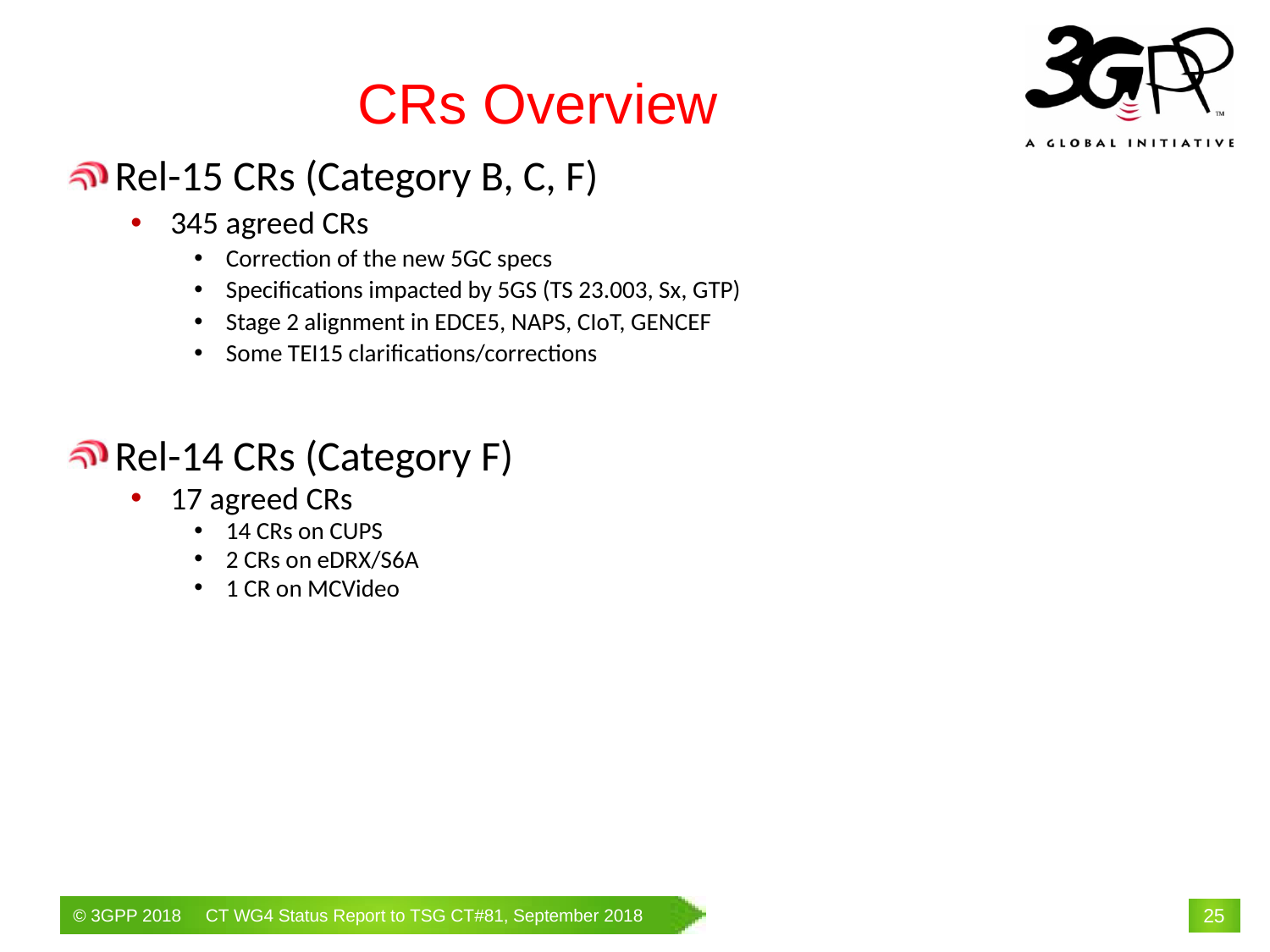

# CRs Overview
Rel-15 CRs (Category B, C, F)
345 agreed CRs
Correction of the new 5GC specs
Specifications impacted by 5GS (TS 23.003, Sx, GTP)
Stage 2 alignment in EDCE5, NAPS, CIoT, GENCEF
Some TEI15 clarifications/corrections

Rel-14 CRs (Category F)
17 agreed CRs
14 CRs on CUPS
2 CRs on eDRX/S6A
1 CR on MCVideo